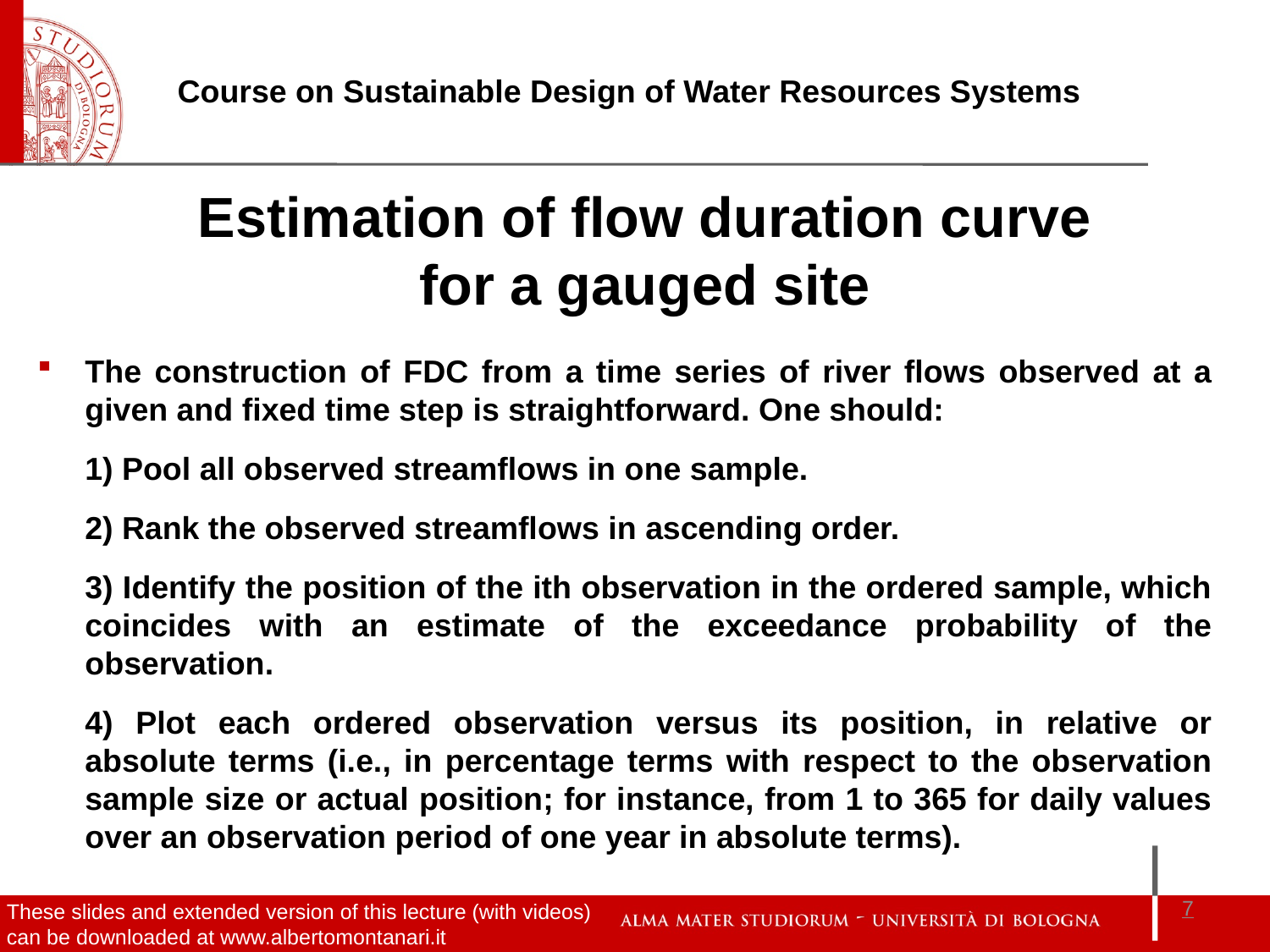

Estimation of flow duration curve for a gauged site
The construction of FDC from a time series of river flows observed at a given and fixed time step is straightforward. One should:
	1) Pool all observed streamflows in one sample.
	2) Rank the observed streamflows in ascending order.
	3) Identify the position of the ith observation in the ordered sample, which coincides with an estimate of the exceedance probability of the observation.
	4) Plot each ordered observation versus its position, in relative or absolute terms (i.e., in percentage terms with respect to the observation sample size or actual position; for instance, from 1 to 365 for daily values over an observation period of one year in absolute terms).

7